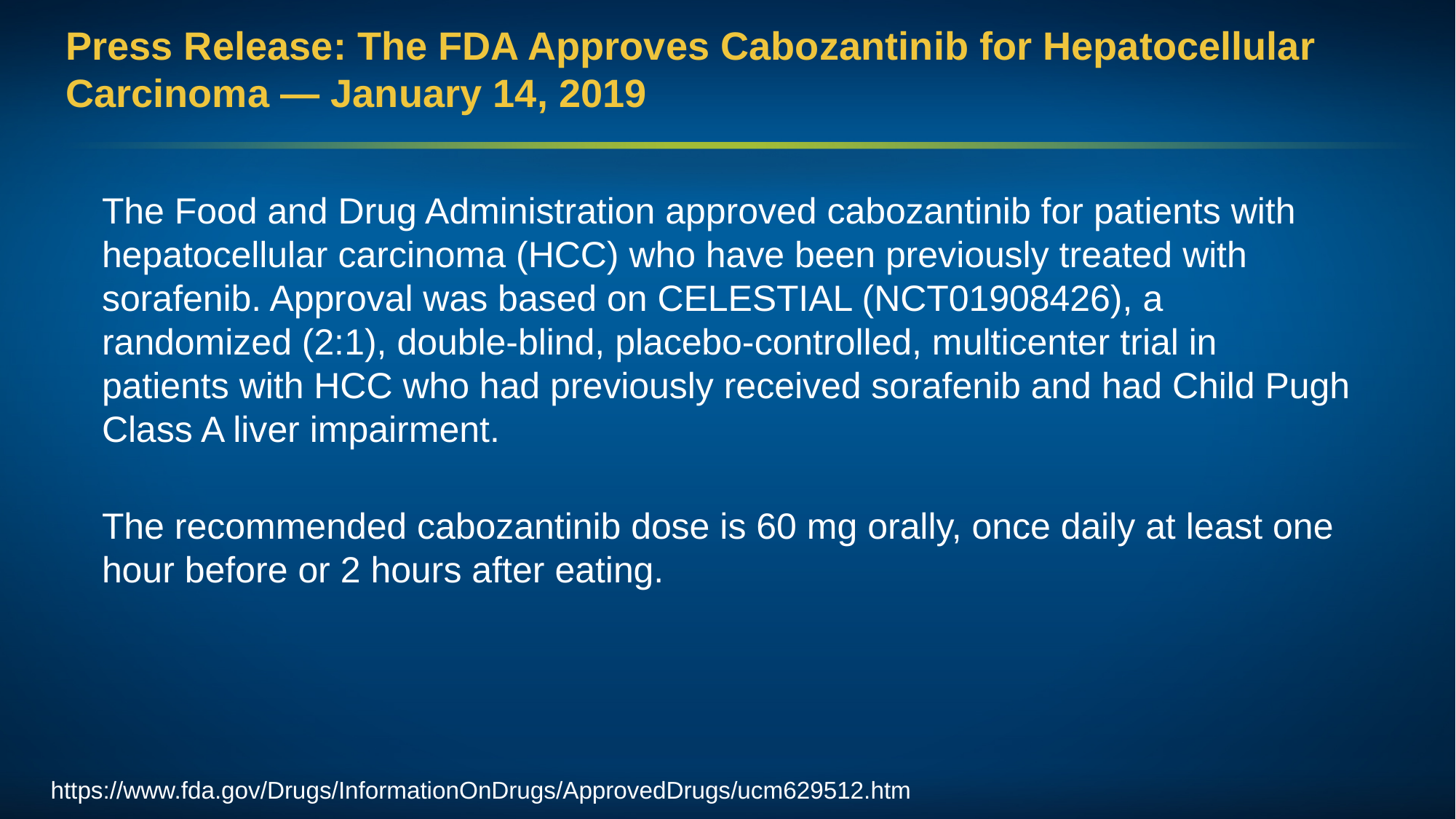

# Press Release: The FDA Approves Cabozantinib for Hepatocellular Carcinoma — January 14, 2019
The Food and Drug Administration approved cabozantinib for patients with hepatocellular carcinoma (HCC) who have been previously treated with sorafenib. Approval was based on CELESTIAL (NCT01908426), a randomized (2:1), double-blind, placebo-controlled, multicenter trial in patients with HCC who had previously received sorafenib and had Child Pugh Class A liver impairment.

The recommended cabozantinib dose is 60 mg orally, once daily at least one hour before or 2 hours after eating.

https://www.fda.gov/Drugs/InformationOnDrugs/ApprovedDrugs/ucm629512.htm